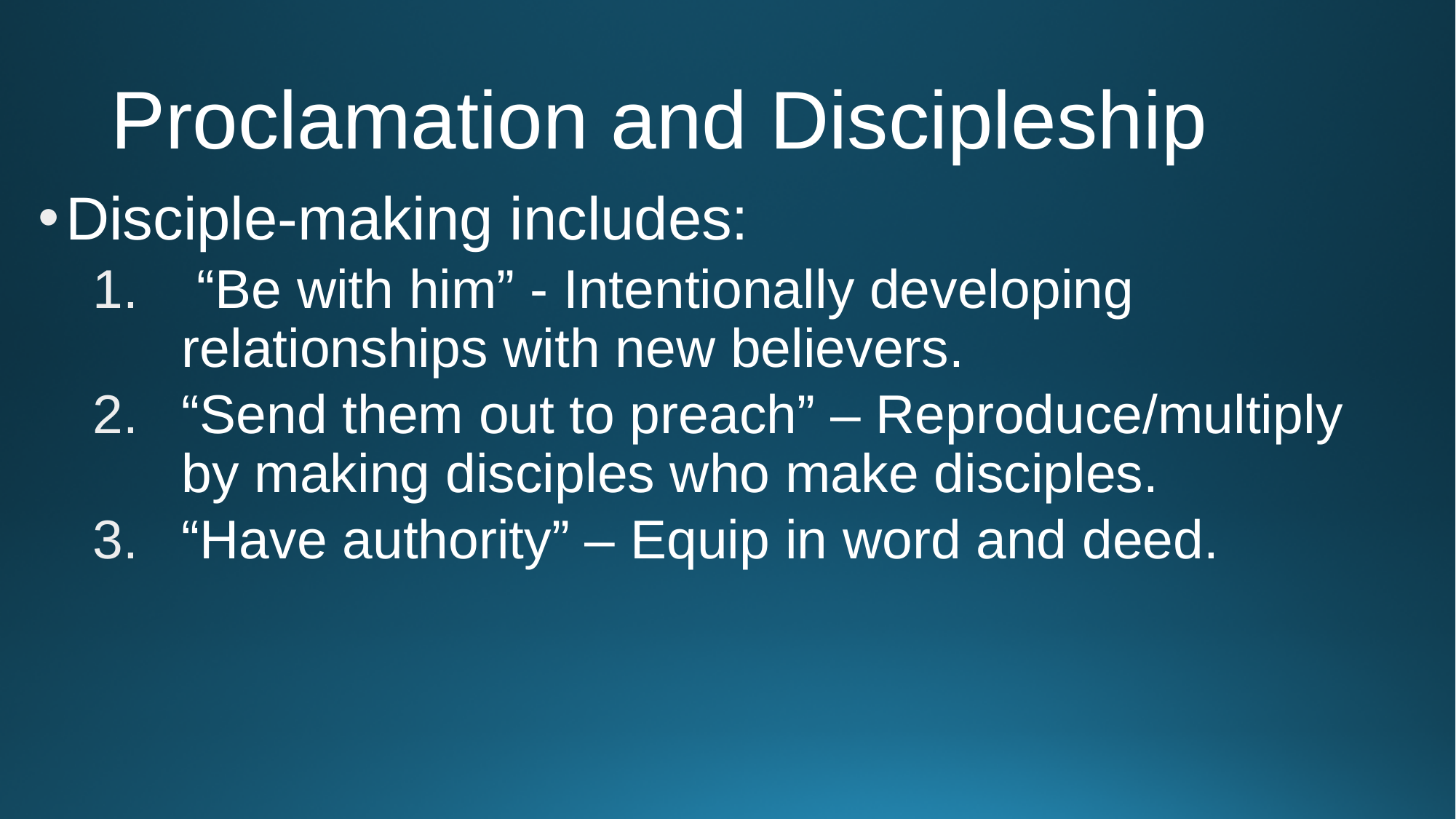

# Proclamation and Discipleship
Disciple-making includes:
 “Be with him” - Intentionally developing relationships with new believers.
“Send them out to preach” – Reproduce/multiply by making disciples who make disciples.
“Have authority” – Equip in word and deed.